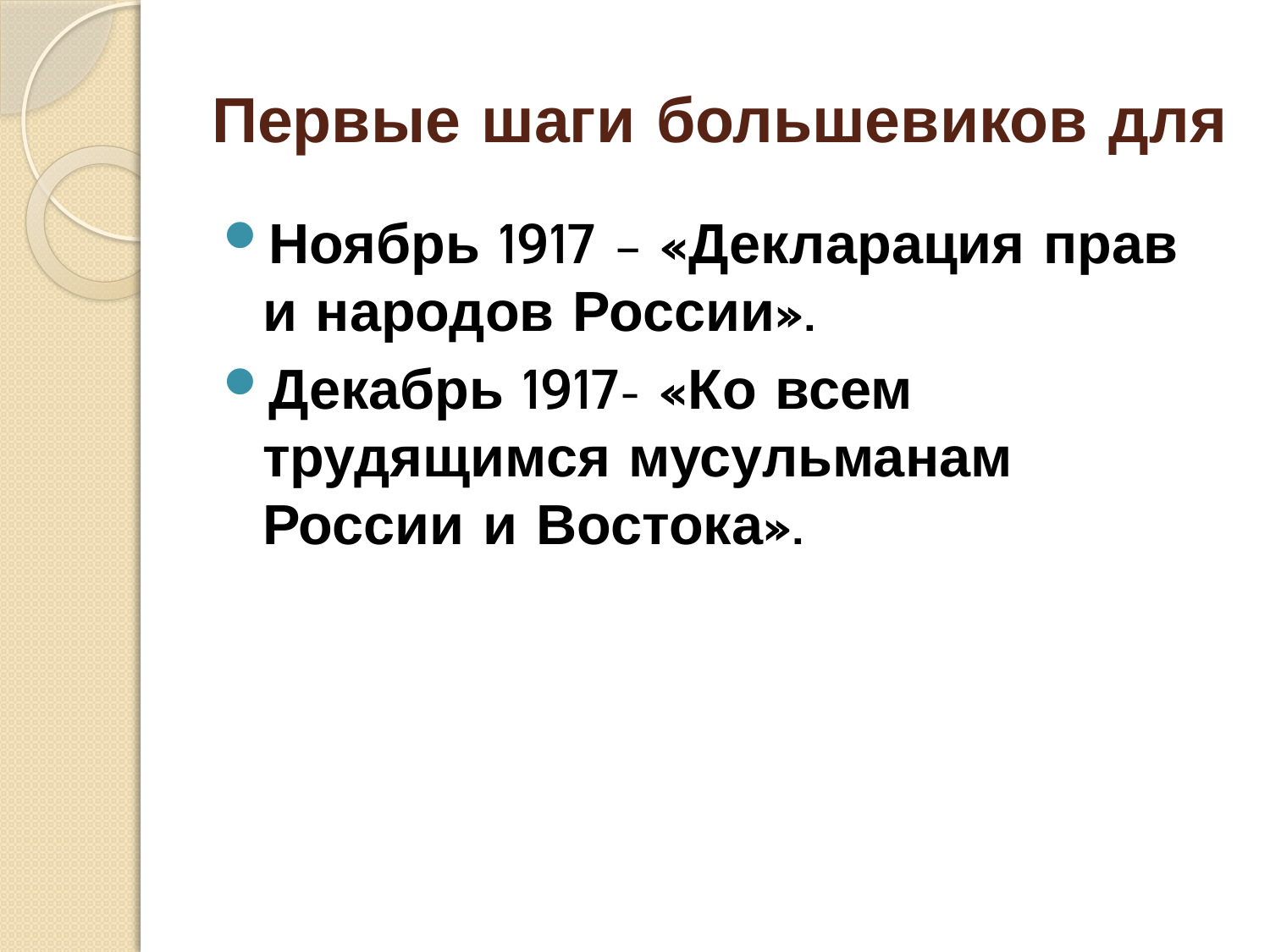

# Первые шаги большевиков для
Ноябрь 1917 – «Декларация прав и народов России».
Декабрь 1917- «Ко всем трудящимся мусульманам России и Востока».